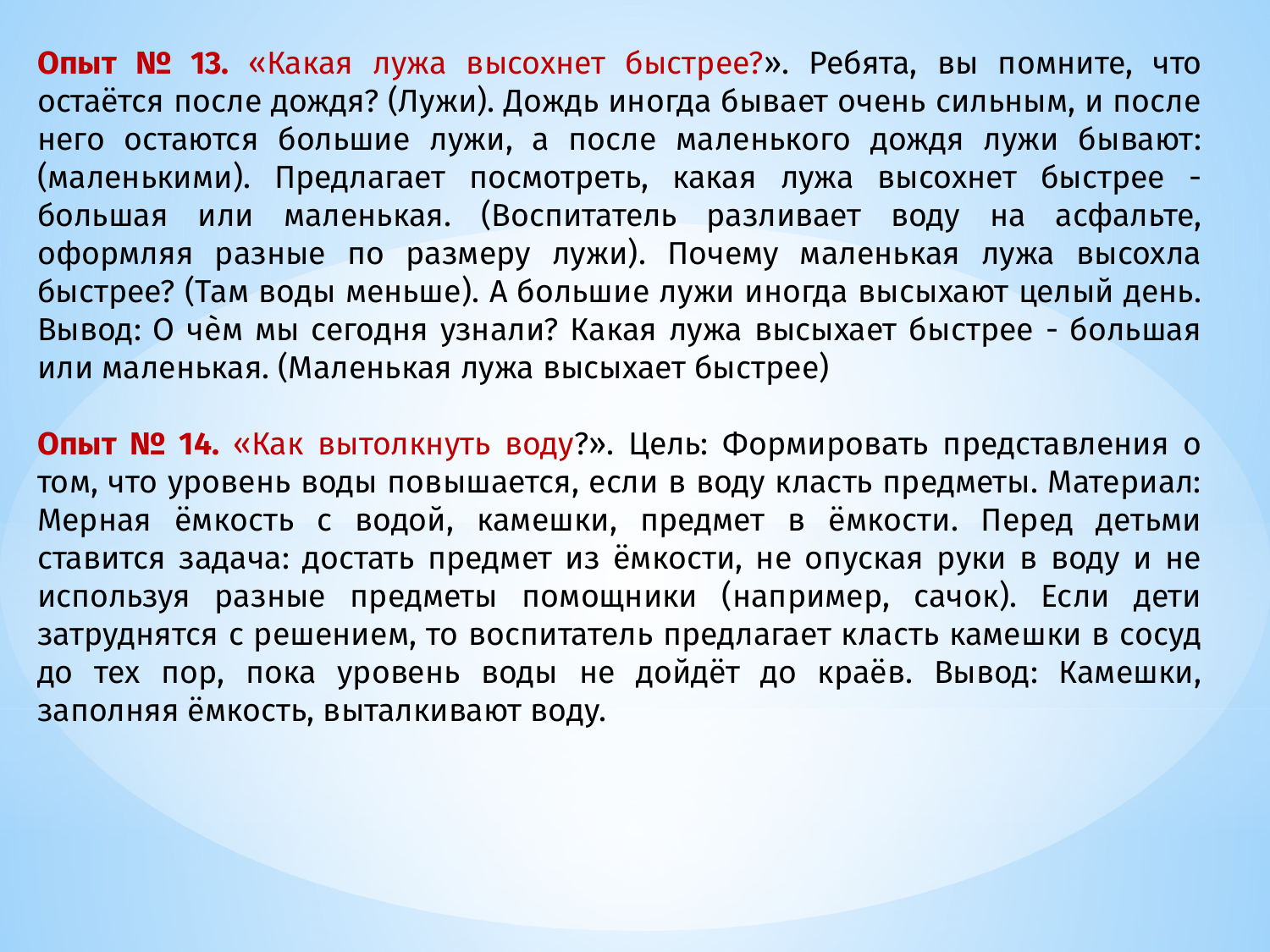

Опыт № 13. «Какая лужа высохнет быстрее?». Ребята, вы помните, что остаётся после дождя? (Лужи). Дождь иногда бывает очень сильным, и после него остаются большие лужи, а после маленького дождя лужи бывают: (маленькими). Предлагает посмотреть, какая лужа высохнет быстрее - большая или маленькая. (Воспитатель разливает воду на асфальте, оформляя разные по размеру лужи). Почему маленькая лужа высохла быстрее? (Там воды меньше). А большие лужи иногда высыхают целый день. Вывод: О чѐм мы сегодня узнали? Какая лужа высыхает быстрее - большая или маленькая. (Маленькая лужа высыхает быстрее)

Опыт № 14. «Как вытолкнуть воду?». Цель: Формировать представления о том, что уровень воды повышается, если в воду класть предметы. Материал: Мерная ёмкость с водой, камешки, предмет в ёмкости. Перед детьми ставится задача: достать предмет из ёмкости, не опуская руки в воду и не используя разные предметы помощники (например, сачок). Если дети затруднятся с решением, то воспитатель предлагает класть камешки в сосуд до тех пор, пока уровень воды не дойдёт до краёв. Вывод: Камешки, заполняя ёмкость, выталкивают воду.